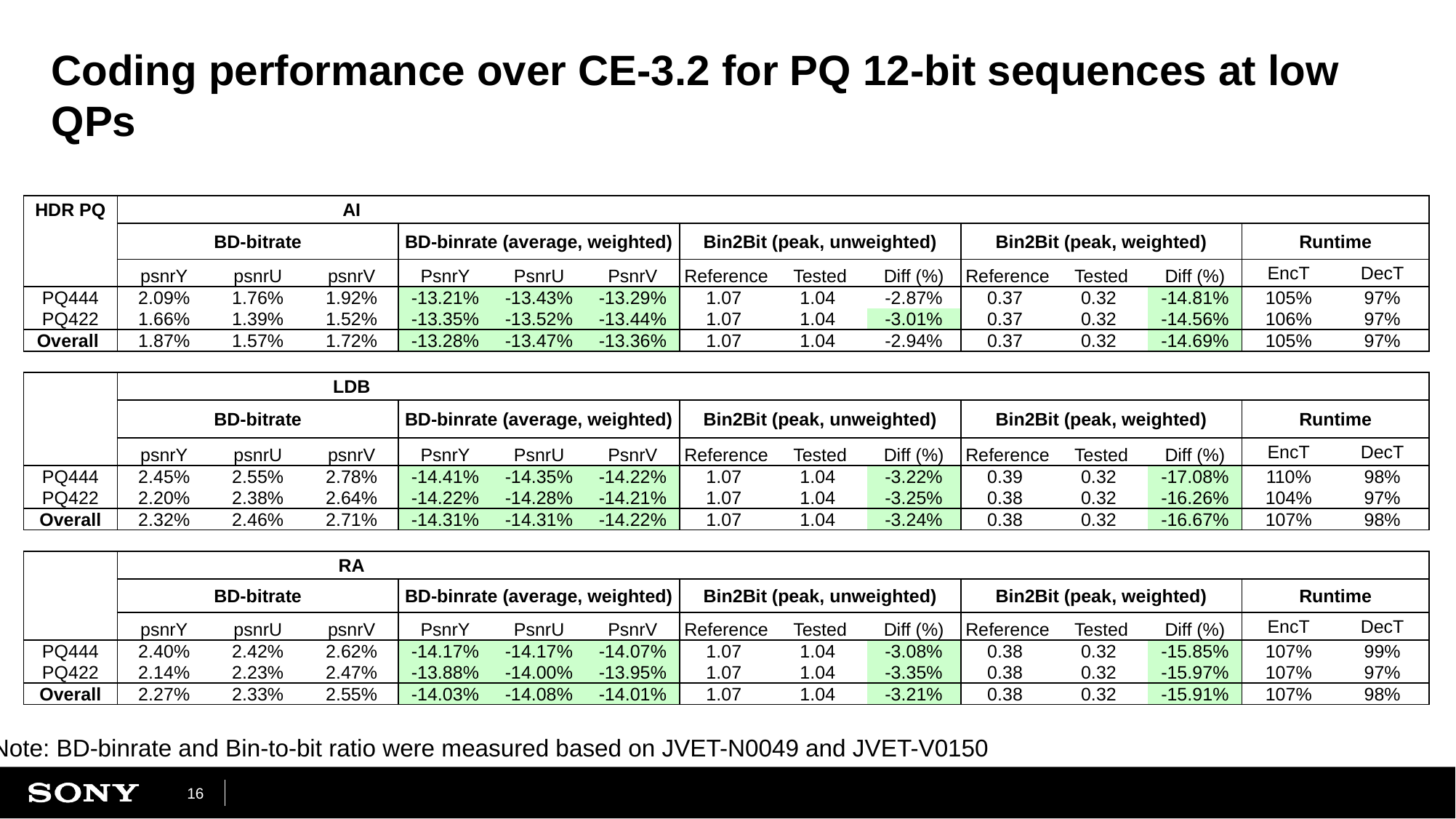

# Coding performance over CE-3.2 for PQ 12-bit sequences at low QPs
| HDR PQ |  |  | AI |  |  |  |  |  |  |  |  |  |  |  |
| --- | --- | --- | --- | --- | --- | --- | --- | --- | --- | --- | --- | --- | --- | --- |
|  | BD-bitrate |  |  | BD-binrate (average, weighted) |  |  | Bin2Bit (peak, unweighted) |  |  | Bin2Bit (peak, weighted) |  |  | Runtime |  |
|  | psnrY | psnrU | psnrV | PsnrY | PsnrU | PsnrV | Reference | Tested | Diff (%) | Reference | Tested | Diff (%) | EncT | DecT |
| PQ444 | 2.09% | 1.76% | 1.92% | -13.21% | -13.43% | -13.29% | 1.07 | 1.04 | -2.87% | 0.37 | 0.32 | -14.81% | 105% | 97% |
| PQ422 | 1.66% | 1.39% | 1.52% | -13.35% | -13.52% | -13.44% | 1.07 | 1.04 | -3.01% | 0.37 | 0.32 | -14.56% | 106% | 97% |
| Overall | 1.87% | 1.57% | 1.72% | -13.28% | -13.47% | -13.36% | 1.07 | 1.04 | -2.94% | 0.37 | 0.32 | -14.69% | 105% | 97% |
|  |  |  |  |  |  |  |  |  |  |  |  |  |  |  |
|  |  |  | LDB |  |  |  |  |  |  |  |  |  |  |  |
|  | BD-bitrate |  |  | BD-binrate (average, weighted) |  |  | Bin2Bit (peak, unweighted) |  |  | Bin2Bit (peak, weighted) |  |  | Runtime |  |
|  | psnrY | psnrU | psnrV | PsnrY | PsnrU | PsnrV | Reference | Tested | Diff (%) | Reference | Tested | Diff (%) | EncT | DecT |
| PQ444 | 2.45% | 2.55% | 2.78% | -14.41% | -14.35% | -14.22% | 1.07 | 1.04 | -3.22% | 0.39 | 0.32 | -17.08% | 110% | 98% |
| PQ422 | 2.20% | 2.38% | 2.64% | -14.22% | -14.28% | -14.21% | 1.07 | 1.04 | -3.25% | 0.38 | 0.32 | -16.26% | 104% | 97% |
| Overall | 2.32% | 2.46% | 2.71% | -14.31% | -14.31% | -14.22% | 1.07 | 1.04 | -3.24% | 0.38 | 0.32 | -16.67% | 107% | 98% |
|  |  |  |  |  |  |  |  |  |  |  |  |  |  |  |
|  |  |  | RA |  |  |  |  |  |  |  |  |  |  |  |
|  | BD-bitrate |  |  | BD-binrate (average, weighted) |  |  | Bin2Bit (peak, unweighted) |  |  | Bin2Bit (peak, weighted) |  |  | Runtime |  |
|  | psnrY | psnrU | psnrV | PsnrY | PsnrU | PsnrV | Reference | Tested | Diff (%) | Reference | Tested | Diff (%) | EncT | DecT |
| PQ444 | 2.40% | 2.42% | 2.62% | -14.17% | -14.17% | -14.07% | 1.07 | 1.04 | -3.08% | 0.38 | 0.32 | -15.85% | 107% | 99% |
| PQ422 | 2.14% | 2.23% | 2.47% | -13.88% | -14.00% | -13.95% | 1.07 | 1.04 | -3.35% | 0.38 | 0.32 | -15.97% | 107% | 97% |
| Overall | 2.27% | 2.33% | 2.55% | -14.03% | -14.08% | -14.01% | 1.07 | 1.04 | -3.21% | 0.38 | 0.32 | -15.91% | 107% | 98% |
Note: BD-binrate and Bin-to-bit ratio were measured based on JVET-N0049 and JVET-V0150